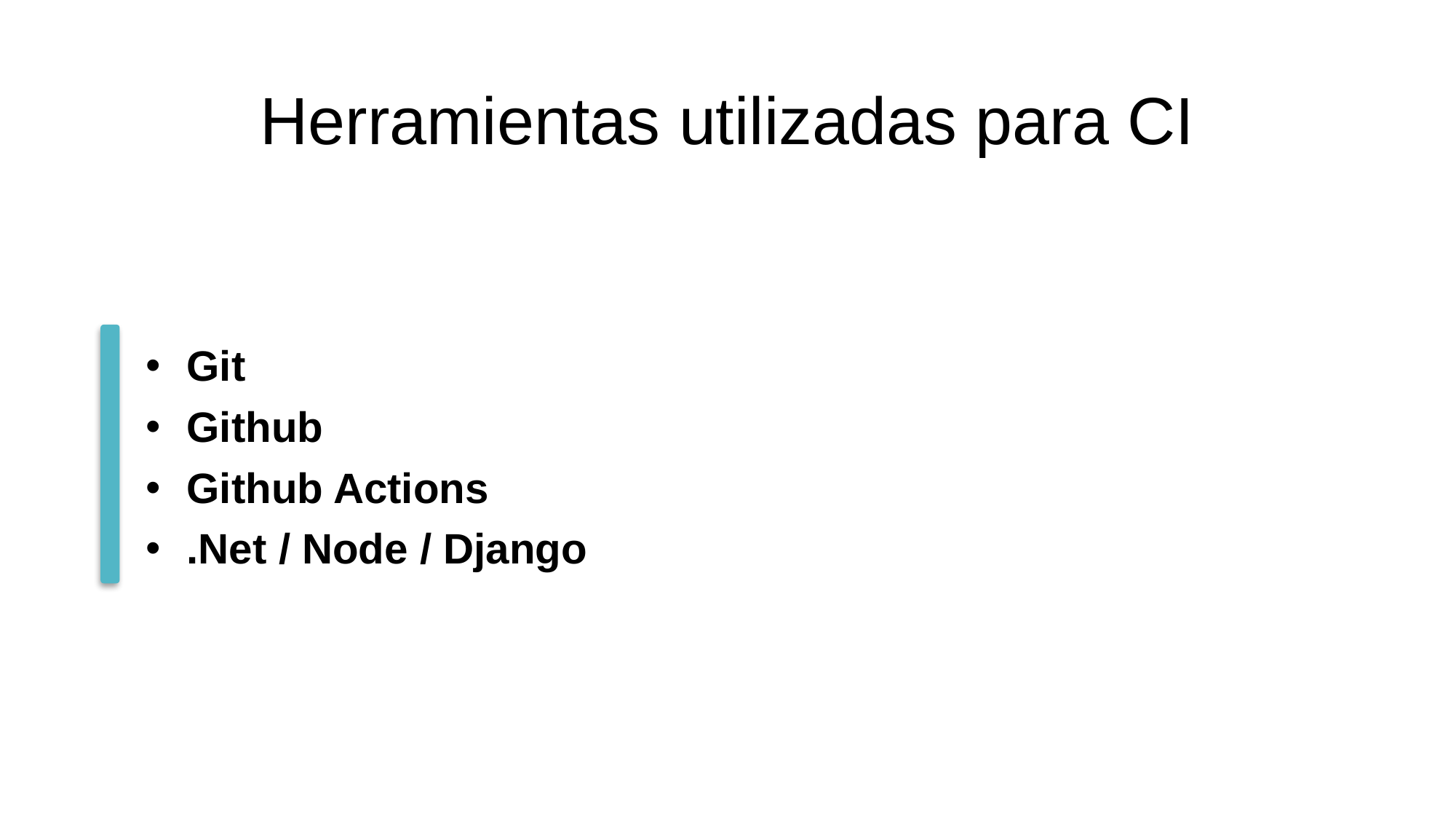

# Herramientas utilizadas para CI
SIN CI/CD
CON CI/CD

Git
Github
Github Actions
.Net / Node / Django
Despliegue manual
Errores en producción
Posibles errores humanos
Caos en el equipo de desarrollo, pruebas y calidad
Validación automática
Confianza al desplegar
Retroalimentación e identificación de errores mas rápida
Menos errores